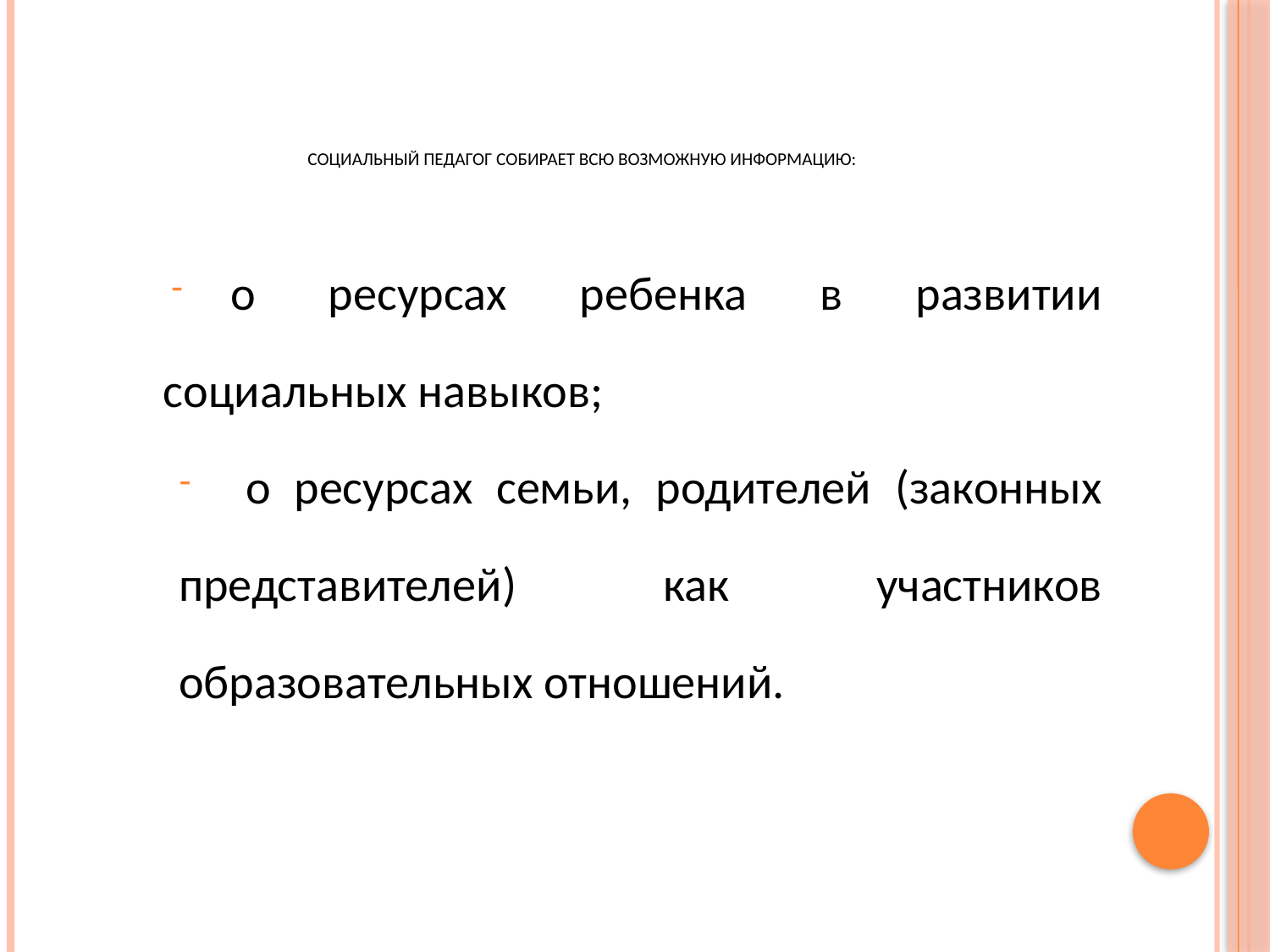

# Социальный педагог собирает всю возможную информацию:
о ресурсах ребенка в развитии социальных навыков;
о ресурсах семьи, родителей (законных представителей) как участников образовательных отношений.